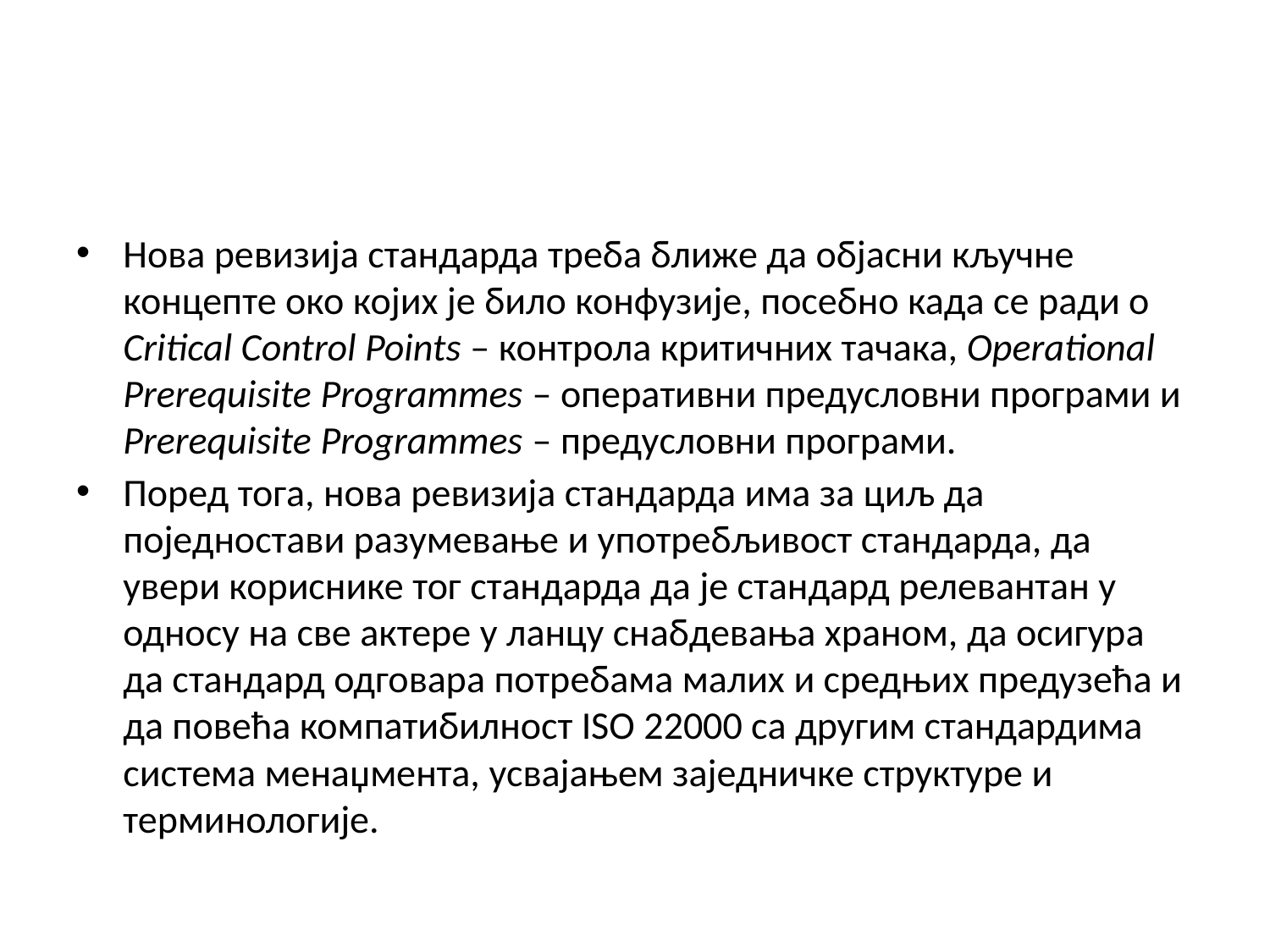

Нова ревизија стандарда треба ближе да објасни кључне концепте око којих је било конфузије, посебно када се ради о Critical Control Points – контрола критичних тачака, Operational Prerequisite Programmes – оперативни предусловни програми и Prerequisite Programmes – предусловни програми.
Поред тога, нова ревизија стандарда има за циљ да поједностави разумевање и употребљивост стандарда, да увери кориснике тог стандарда да је стандард релевантан у односу на све актере у ланцу снабдевања храном, да осигура да стандард одговара потребама малих и средњих предузећа и да повећа компатибилност ISO 22000 са другим стандардима система менаџмента, усвајањем заједничке структуре и терминологије.